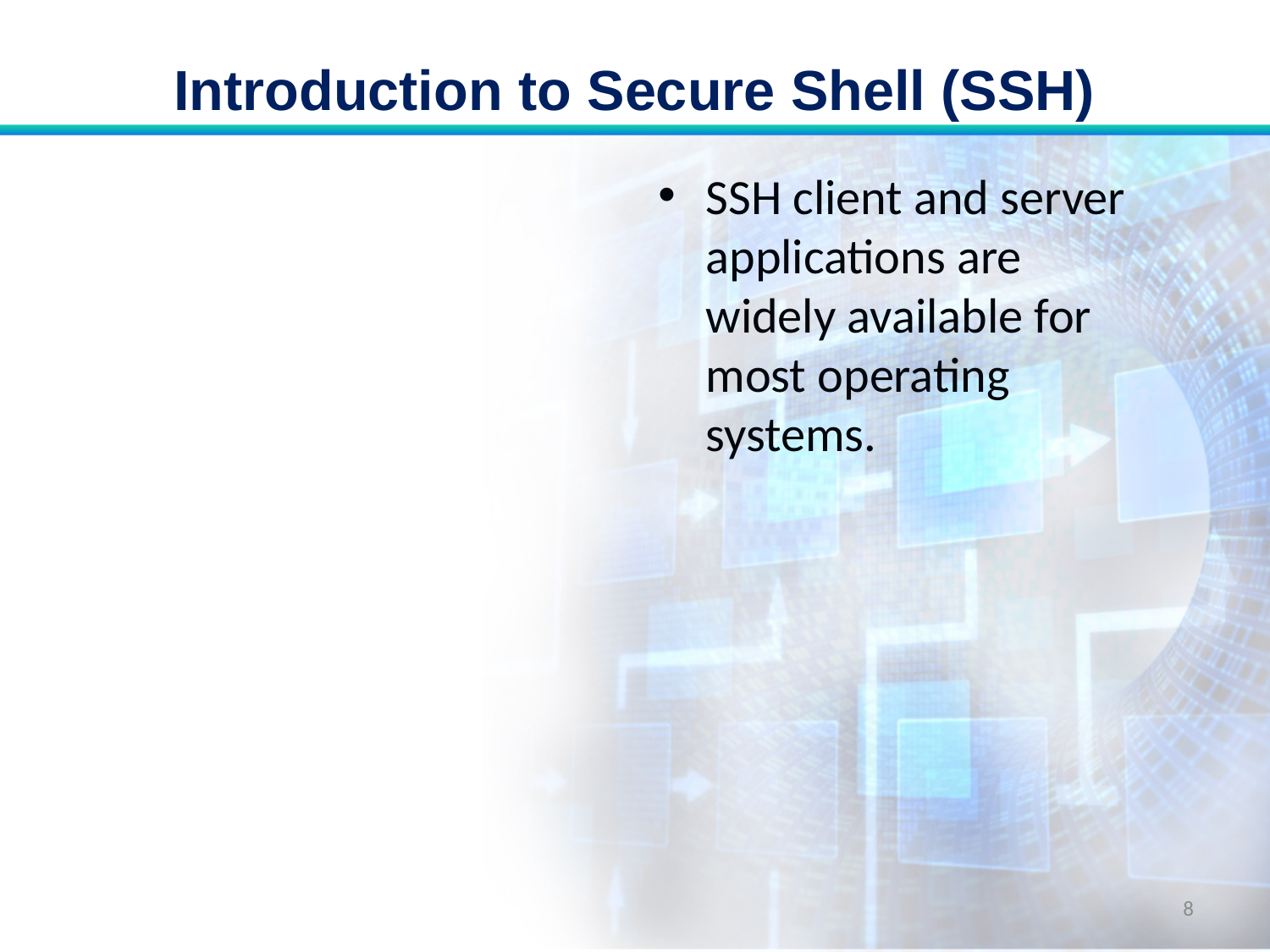

# Introduction to Secure Shell (SSH)
SSH client and server applications are widely available for most operating systems.

8